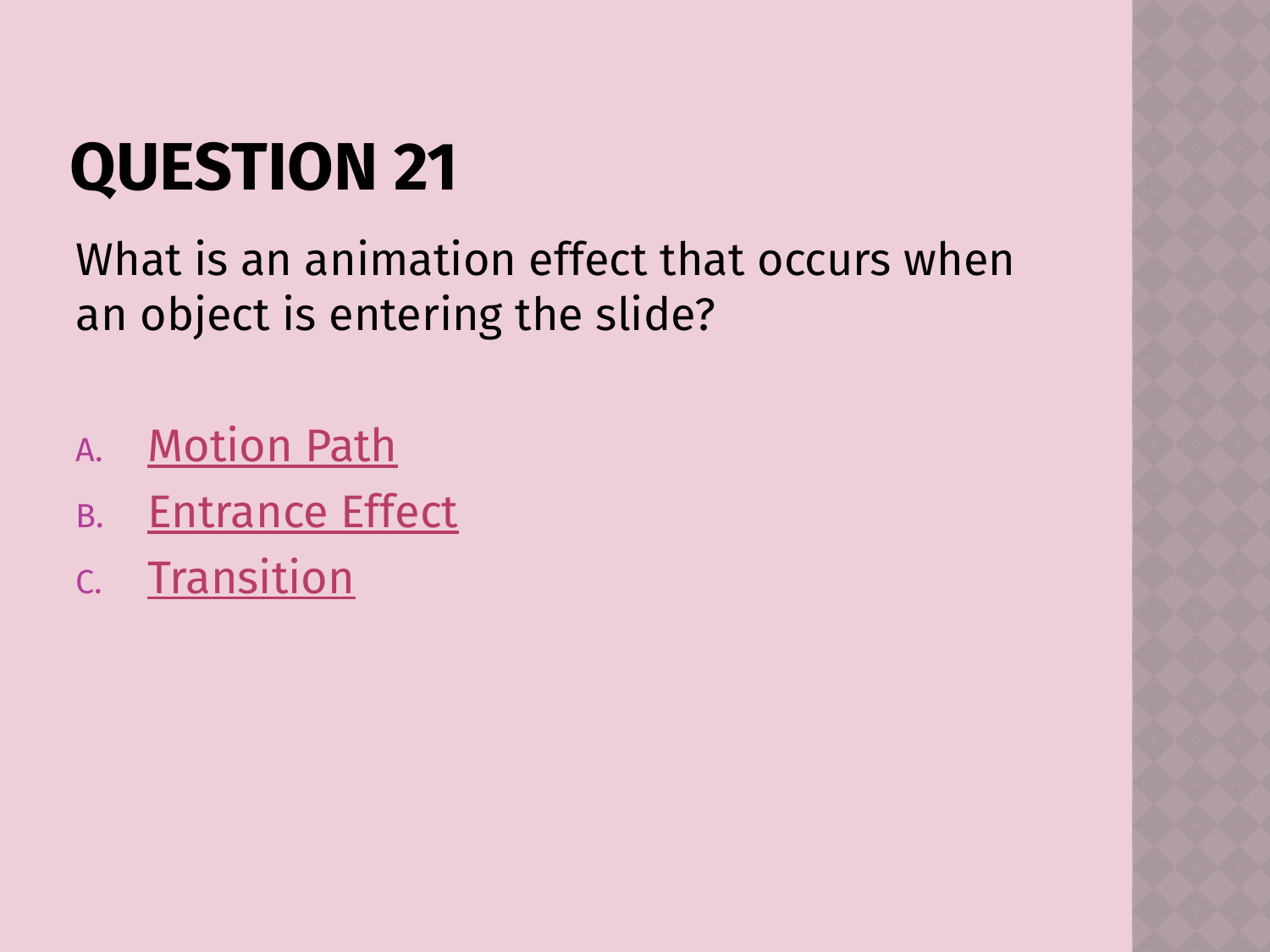

# Question 21
What is an animation effect that occurs when an object is entering the slide?

Motion Path
Entrance Effect
Transition